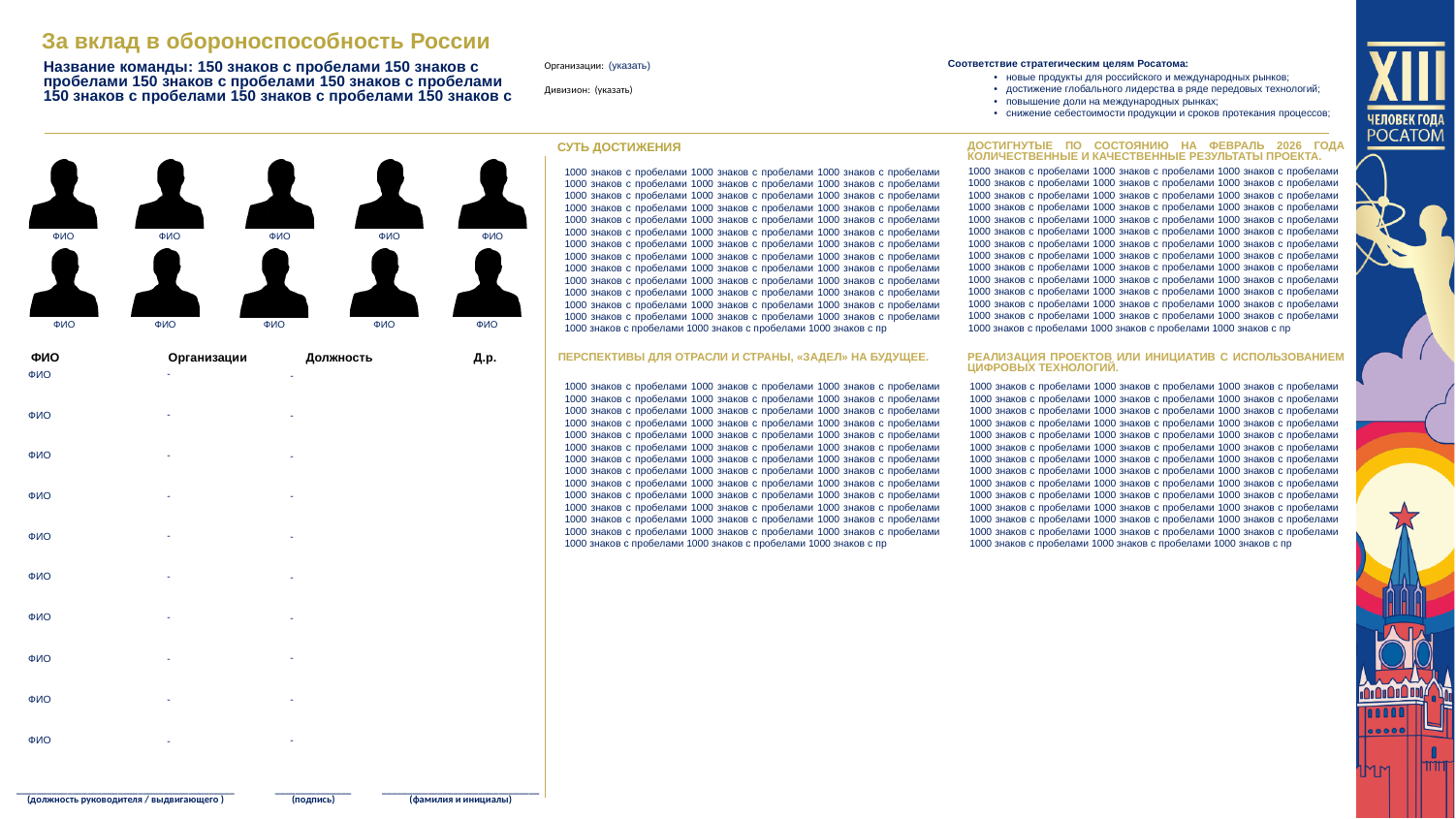

За вклад в обороноспособность России
Соответствие стратегическим целям Росатома:
Название команды: 150 знаков с пробелами 150 знаков с пробелами 150 знаков с пробелами 150 знаков с пробелами 150 знаков с пробелами 150 знаков с пробелами 150 знаков с

Организации:  (указать)

Дивизион:  (указать)

•   новые продукты для российского и международных рынков;
•   достижение глобального лидерства в ряде передовых технологий;
•   повышение доли на международных рынках;
•   снижение себестоимости продукции и сроков протекания процессов;
| СУТЬ ДОСТИЖЕНИЯ |
| --- |
ДОСТИГНУТЫЕ ПО СОСТОЯНИЮ НА ФЕВРАЛЬ 2026 ГОДА КОЛИЧЕСТВЕННЫЕ И КАЧЕСТВЕННЫЕ РЕЗУЛЬТАТЫ ПРОЕКТА.
1000 знаков с пробелами 1000 знаков с пробелами 1000 знаков с пробелами 1000 знаков с пробелами 1000 знаков с пробелами 1000 знаков с пробелами 1000 знаков с пробелами 1000 знаков с пробелами 1000 знаков с пробелами 1000 знаков с пробелами 1000 знаков с пробелами 1000 знаков с пробелами 1000 знаков с пробелами 1000 знаков с пробелами 1000 знаков с пробелами 1000 знаков с пробелами 1000 знаков с пробелами 1000 знаков с пробелами 1000 знаков с пробелами 1000 знаков с пробелами 1000 знаков с пробелами 1000 знаков с пробелами 1000 знаков с пробелами 1000 знаков с пробелами 1000 знаков с пробелами 1000 знаков с пробелами 1000 знаков с пробелами 1000 знаков с пробелами 1000 знаков с пробелами 1000 знаков с пробелами 1000 знаков с пробелами 1000 знаков с пробелами 1000 знаков с пробелами 1000 знаков с пробелами 1000 знаков с пробелами 1000 знаков с пробелами 1000 знаков с пробелами 1000 знаков с пробелами 1000 знаков с пробелами 1000 знаков с пробелами 1000 знаков с пробелами 1000 знаков с пр
1000 знаков с пробелами 1000 знаков с пробелами 1000 знаков с пробелами 1000 знаков с пробелами 1000 знаков с пробелами 1000 знаков с пробелами 1000 знаков с пробелами 1000 знаков с пробелами 1000 знаков с пробелами 1000 знаков с пробелами 1000 знаков с пробелами 1000 знаков с пробелами 1000 знаков с пробелами 1000 знаков с пробелами 1000 знаков с пробелами 1000 знаков с пробелами 1000 знаков с пробелами 1000 знаков с пробелами 1000 знаков с пробелами 1000 знаков с пробелами 1000 знаков с пробелами 1000 знаков с пробелами 1000 знаков с пробелами 1000 знаков с пробелами 1000 знаков с пробелами 1000 знаков с пробелами 1000 знаков с пробелами 1000 знаков с пробелами 1000 знаков с пробелами 1000 знаков с пробелами 1000 знаков с пробелами 1000 знаков с пробелами 1000 знаков с пробелами 1000 знаков с пробелами 1000 знаков с пробелами 1000 знаков с пробелами 1000 знаков с пробелами 1000 знаков с пробелами 1000 знаков с пробелами 1000 знаков с пробелами 1000 знаков с пробелами 1000 знаков с пр

ФИО
ФИО
ФИО
ФИО
ФИО

ФИО
ФИО
ФИО
ФИО
ФИО
| ФИО | Организации | Должность | Д.р. |
| --- | --- | --- | --- |
ПЕРСПЕКТИВЫ ДЛЯ ОТРАСЛИ И СТРАНЫ, «ЗАДЕЛ» НА БУДУЩЕЕ.
РЕАЛИЗАЦИЯ ПРОЕКТОВ ИЛИ ИНИЦИАТИВ С ИСПОЛЬЗОВАНИЕМ ЦИФРОВЫХ ТЕХНОЛОГИЙ.
-
ФИО

-
1000 знаков с пробелами 1000 знаков с пробелами 1000 знаков с пробелами 1000 знаков с пробелами 1000 знаков с пробелами 1000 знаков с пробелами 1000 знаков с пробелами 1000 знаков с пробелами 1000 знаков с пробелами 1000 знаков с пробелами 1000 знаков с пробелами 1000 знаков с пробелами 1000 знаков с пробелами 1000 знаков с пробелами 1000 знаков с пробелами 1000 знаков с пробелами 1000 знаков с пробелами 1000 знаков с пробелами 1000 знаков с пробелами 1000 знаков с пробелами 1000 знаков с пробелами 1000 знаков с пробелами 1000 знаков с пробелами 1000 знаков с пробелами 1000 знаков с пробелами 1000 знаков с пробелами 1000 знаков с пробелами 1000 знаков с пробелами 1000 знаков с пробелами 1000 знаков с пробелами 1000 знаков с пробелами 1000 знаков с пробелами 1000 знаков с пробелами 1000 знаков с пробелами 1000 знаков с пробелами 1000 знаков с пробелами 1000 знаков с пробелами 1000 знаков с пробелами 1000 знаков с пробелами 1000 знаков с пробелами 1000 знаков с пробелами 1000 знаков с пр
1000 знаков с пробелами 1000 знаков с пробелами 1000 знаков с пробелами 1000 знаков с пробелами 1000 знаков с пробелами 1000 знаков с пробелами 1000 знаков с пробелами 1000 знаков с пробелами 1000 знаков с пробелами 1000 знаков с пробелами 1000 знаков с пробелами 1000 знаков с пробелами 1000 знаков с пробелами 1000 знаков с пробелами 1000 знаков с пробелами 1000 знаков с пробелами 1000 знаков с пробелами 1000 знаков с пробелами 1000 знаков с пробелами 1000 знаков с пробелами 1000 знаков с пробелами 1000 знаков с пробелами 1000 знаков с пробелами 1000 знаков с пробелами 1000 знаков с пробелами 1000 знаков с пробелами 1000 знаков с пробелами 1000 знаков с пробелами 1000 знаков с пробелами 1000 знаков с пробелами 1000 знаков с пробелами 1000 знаков с пробелами 1000 знаков с пробелами 1000 знаков с пробелами 1000 знаков с пробелами 1000 знаков с пробелами 1000 знаков с пробелами 1000 знаков с пробелами 1000 знаков с пробелами 1000 знаков с пробелами 1000 знаков с пробелами 1000 знаков с пр
-
ФИО

-
-

ФИО
-

-
ФИО
-

-
ФИО
-

-
ФИО
-

-
ФИО
-

-
ФИО
-

-
ФИО
-

-
ФИО
-
| \_\_\_\_\_\_\_\_\_\_\_\_\_\_\_\_\_\_\_\_\_\_\_\_\_\_\_\_\_\_\_\_\_\_\_\_\_\_\_\_\_\_\_ (должность руководителя / выдвигающего ) | \_\_\_\_\_\_\_\_\_\_\_\_\_\_\_ (подпись) | \_\_\_\_\_\_\_\_\_\_\_\_\_\_\_\_\_\_\_\_\_\_\_\_\_\_\_\_\_\_\_ (фамилия и инициалы) |
| --- | --- | --- |